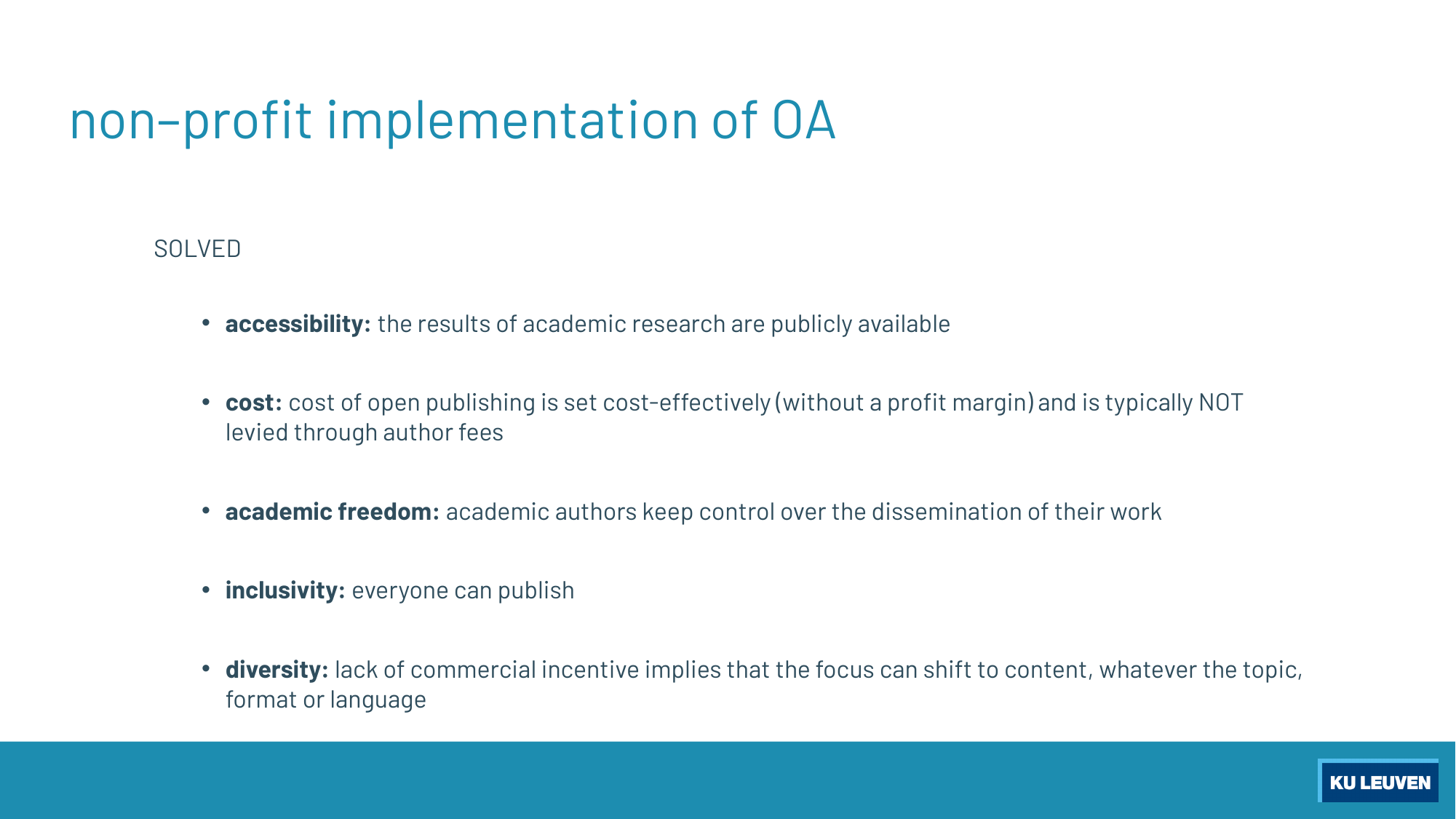

non–profit implementation of OA
SOLVED

accessibility: the results of academic research are publicly available

cost: cost of open publishing is set cost-effectively (without a profit margin) and is typically NOT levied through author fees

academic freedom: academic authors keep control over the dissemination of their work

inclusivity: everyone can publish

diversity: lack of commercial incentive implies that the focus can shift to content, whatever the topic, format or language